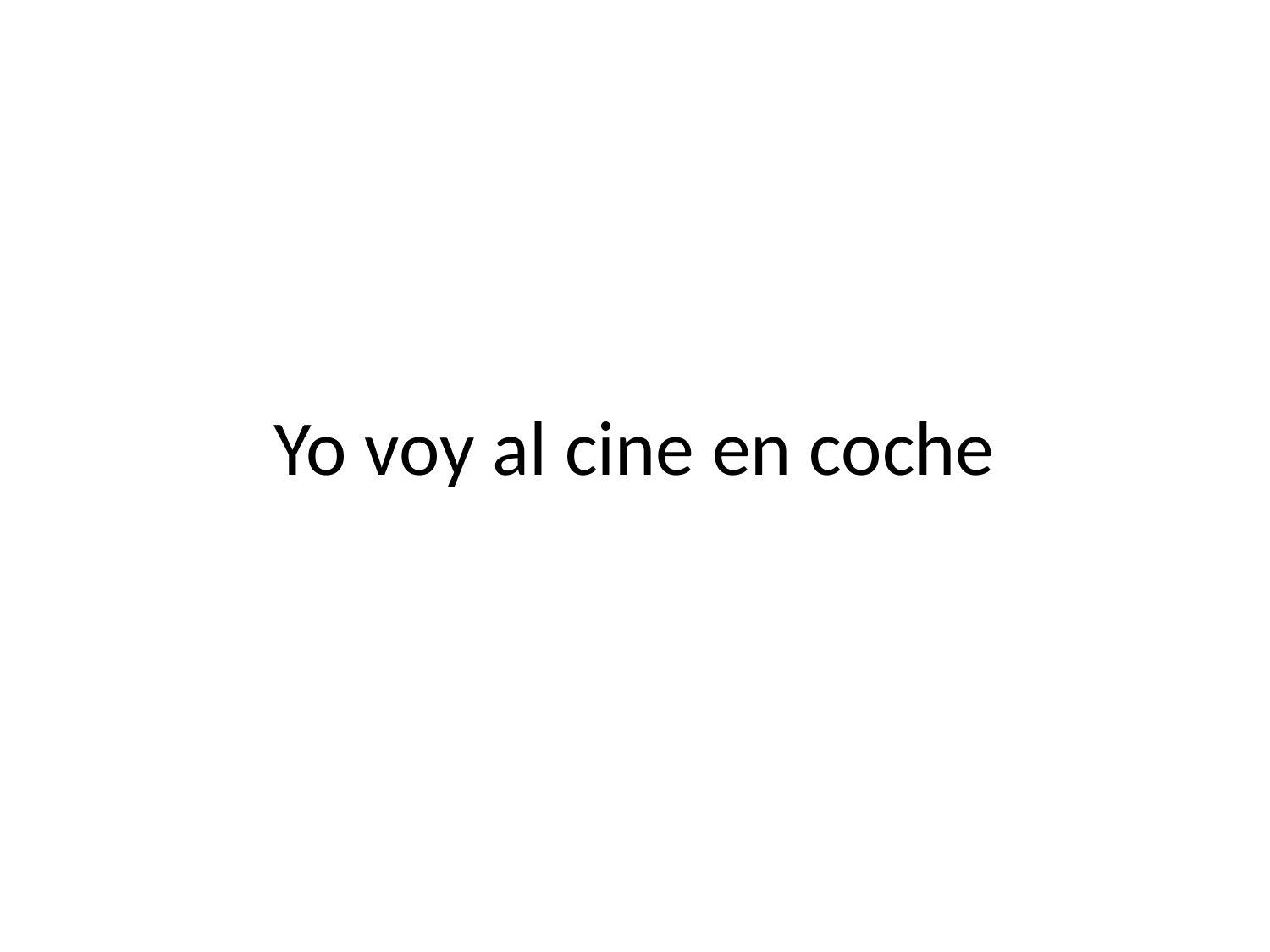

# Yo voy al cine en coche